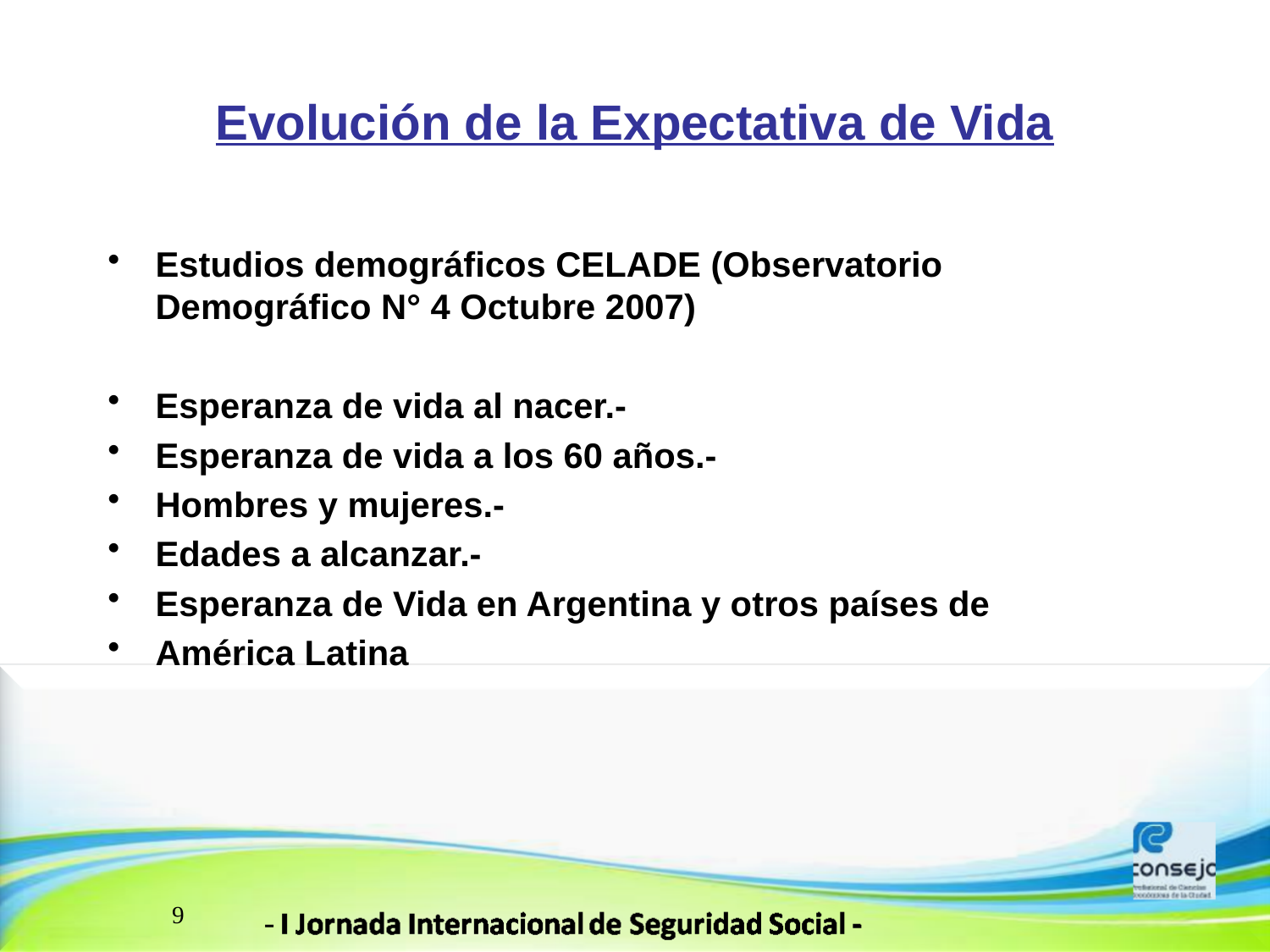

# Evolución de la Expectativa de Vida
Estudios demográficos CELADE (Observatorio Demográfico N° 4 Octubre 2007)

Esperanza de vida al nacer.-
Esperanza de vida a los 60 años.-
Hombres y mujeres.-
Edades a alcanzar.-
Esperanza de Vida en Argentina y otros países de
América Latina
9